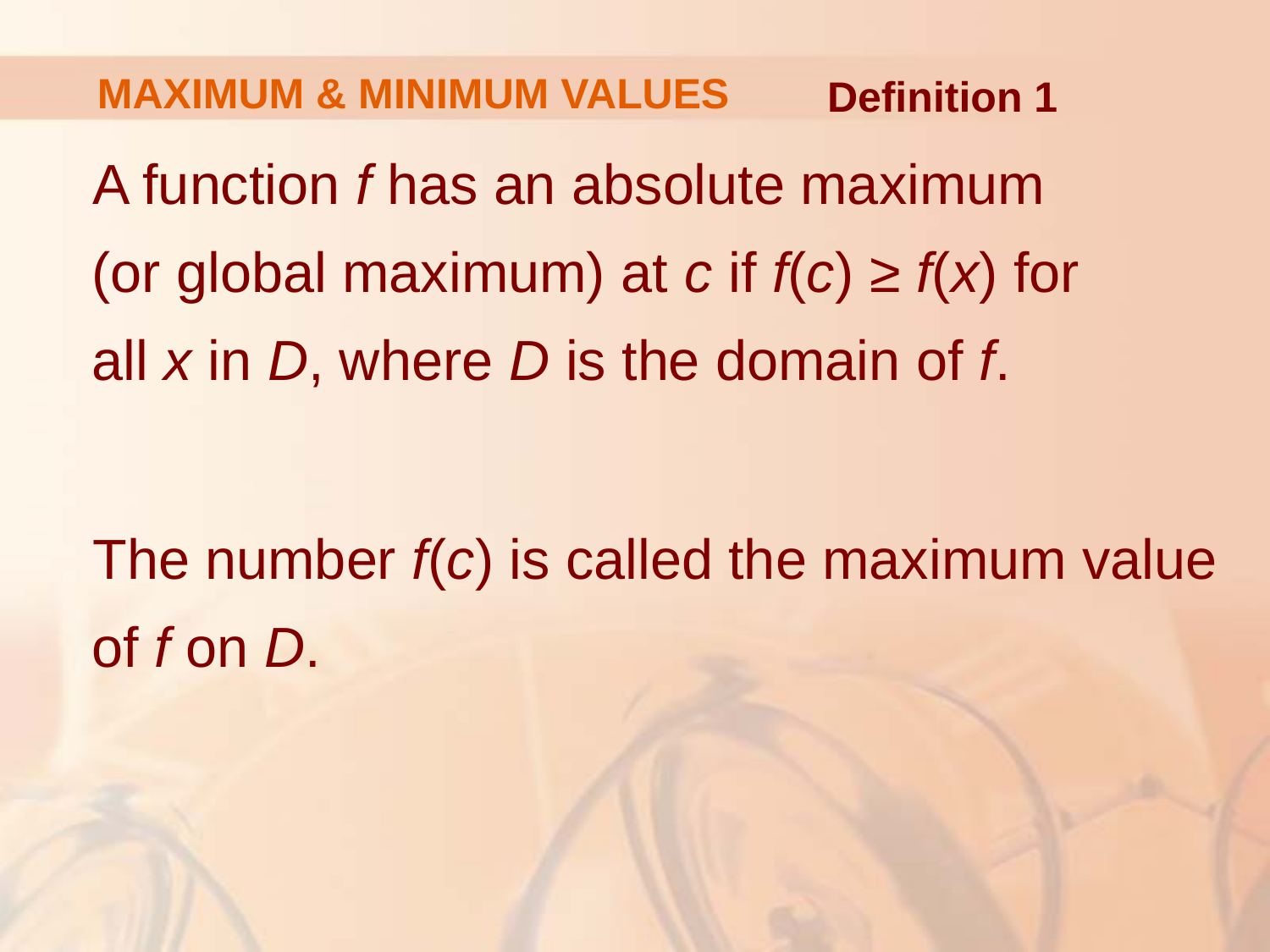

# MAXIMUM & MINIMUM VALUES
Definition 1
A function f has an absolute maximum
(or global maximum) at c if f(c) ≥ f(x) for
all x in D, where D is the domain of f.

The number f(c) is called the maximum value of f on D.